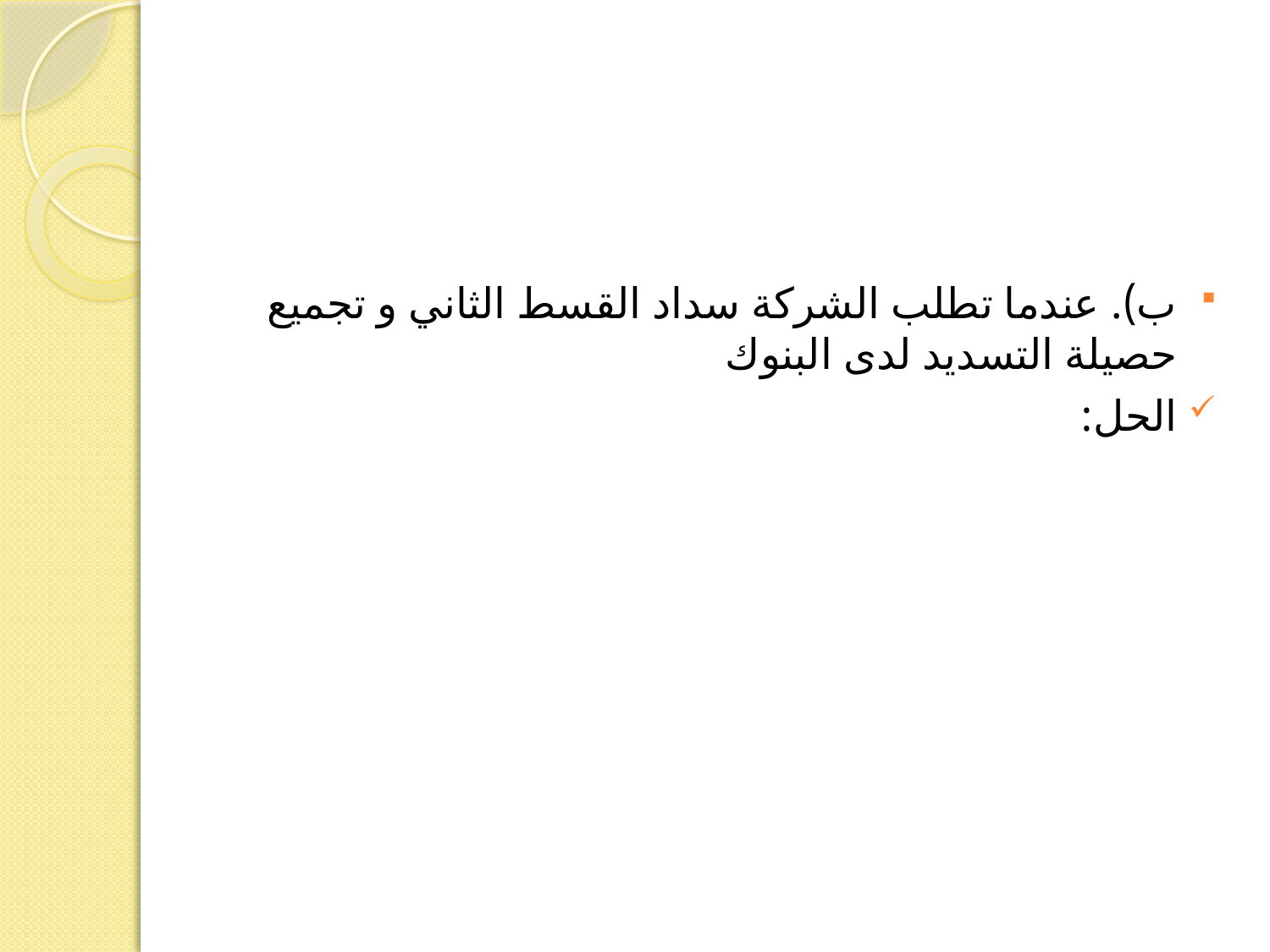

ب). عندما تطلب الشركة سداد القسط الثاني و تجميع حصيلة التسديد لدى البنوك
الحل: